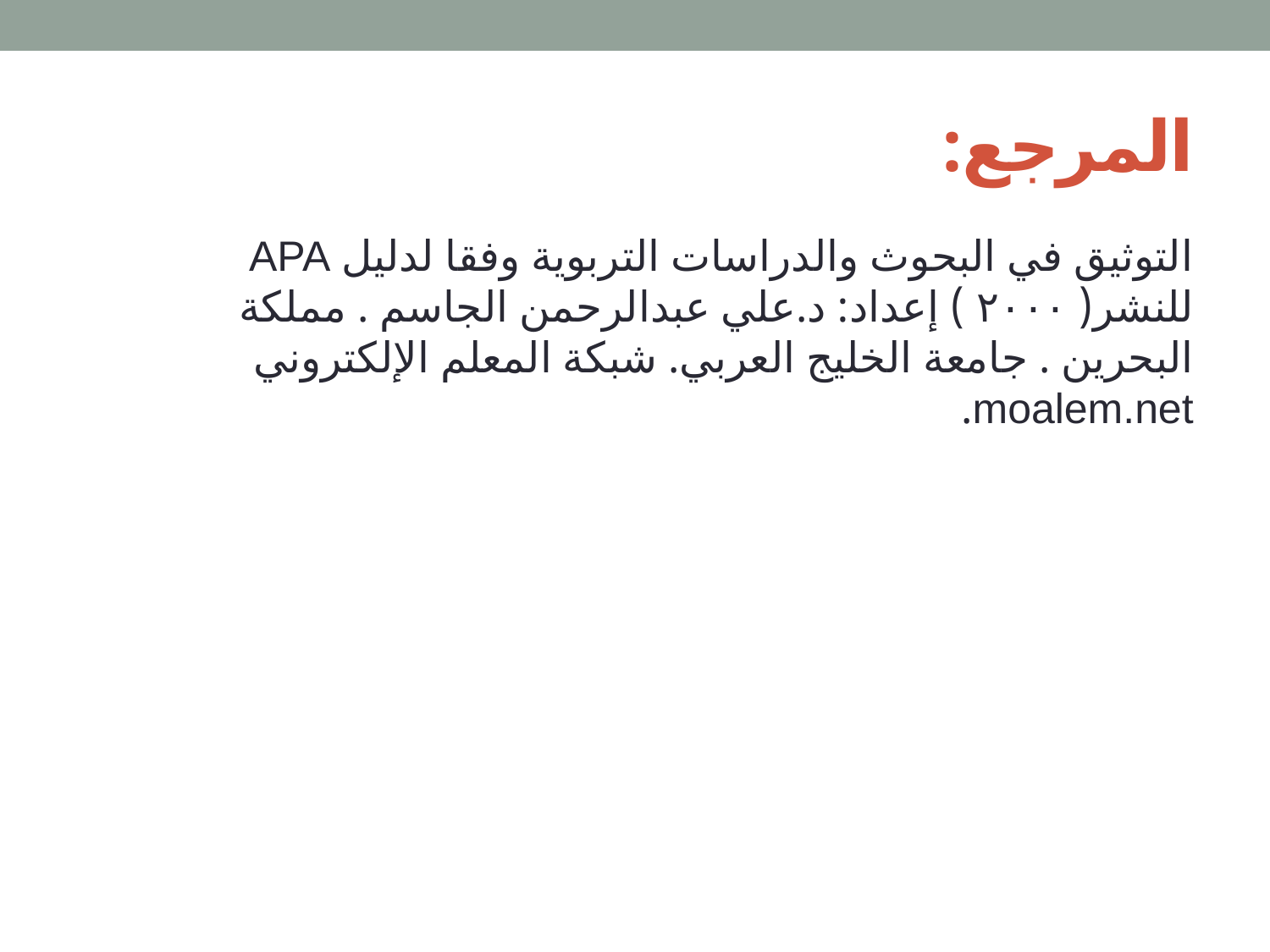

# المرجع:
التوثیق في البحوث والدراسات التربوية وفقا لدلیل APA  للنشر( ٢٠٠٠ )		إعداد: د.علي عبدالرحمن الجاسم . مملكة البحرين . جامعة الخلیج العربي. 	شبكة المعلم الإلكتروني moalem.net.